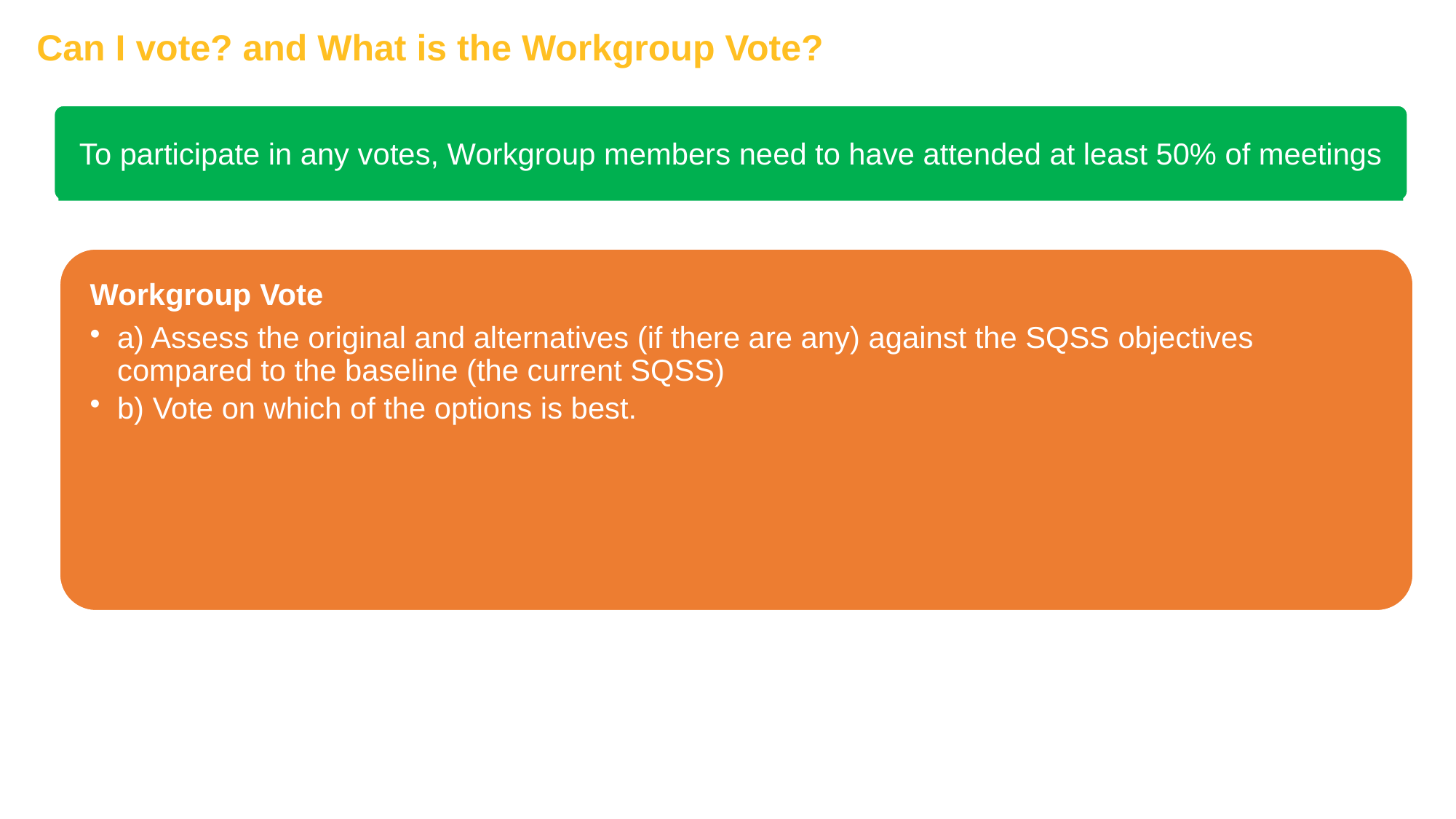

# Can I vote? and What is the Workgroup Vote?

To participate in any votes, Workgroup members need to have attended at least 50% of meetings

Workgroup Vote
a) Assess the original and alternatives (if there are any) against the SQSS objectives compared to the baseline (the current SQSS)
b) Vote on which of the options is best.